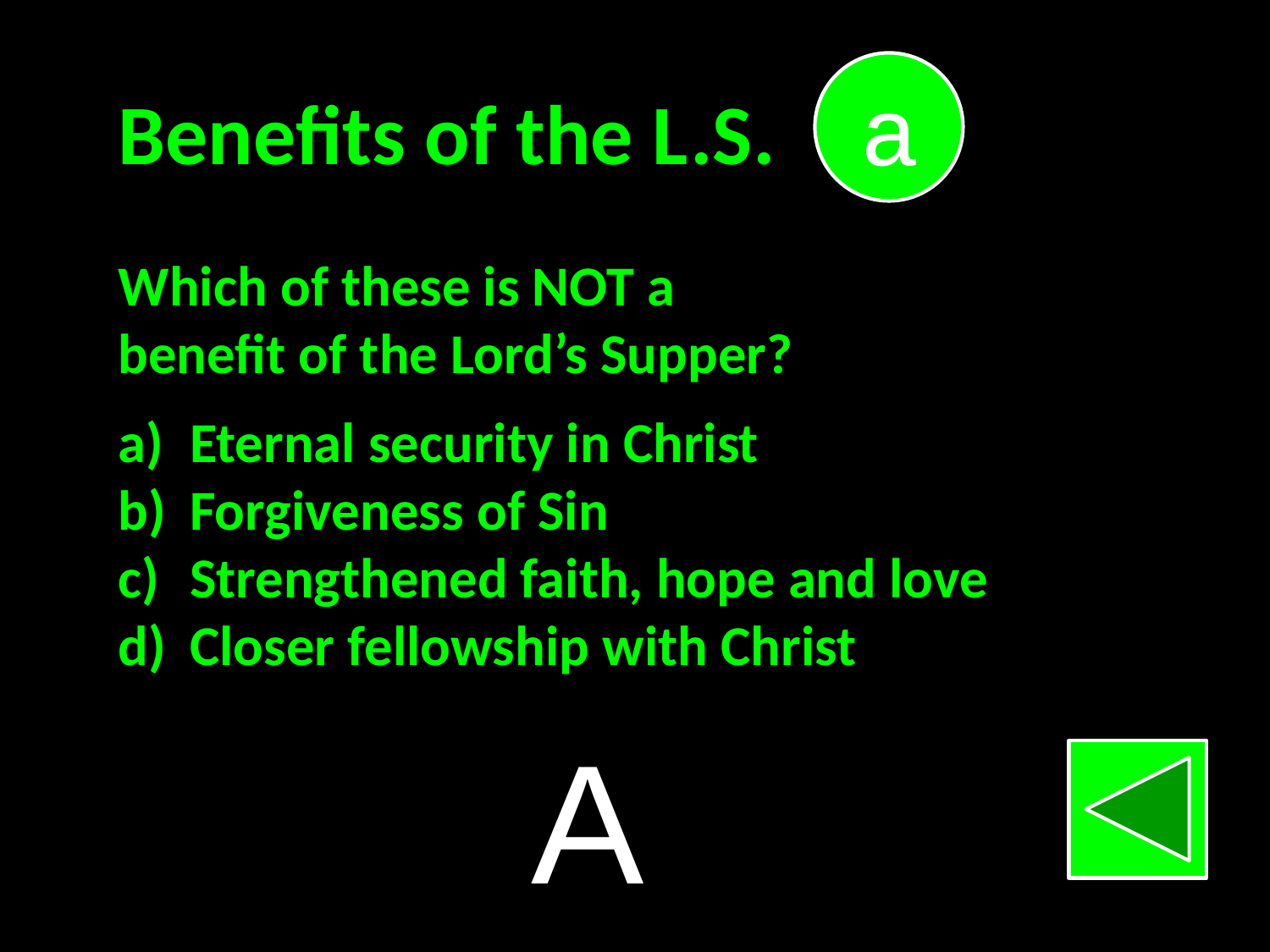

a
Benefits of the L.S.
Which of these is NOT a
benefit of the Lord’s Supper?

Eternal security in Christ
Forgiveness of Sin
Strengthened faith, hope and love
Closer fellowship with Christ
A